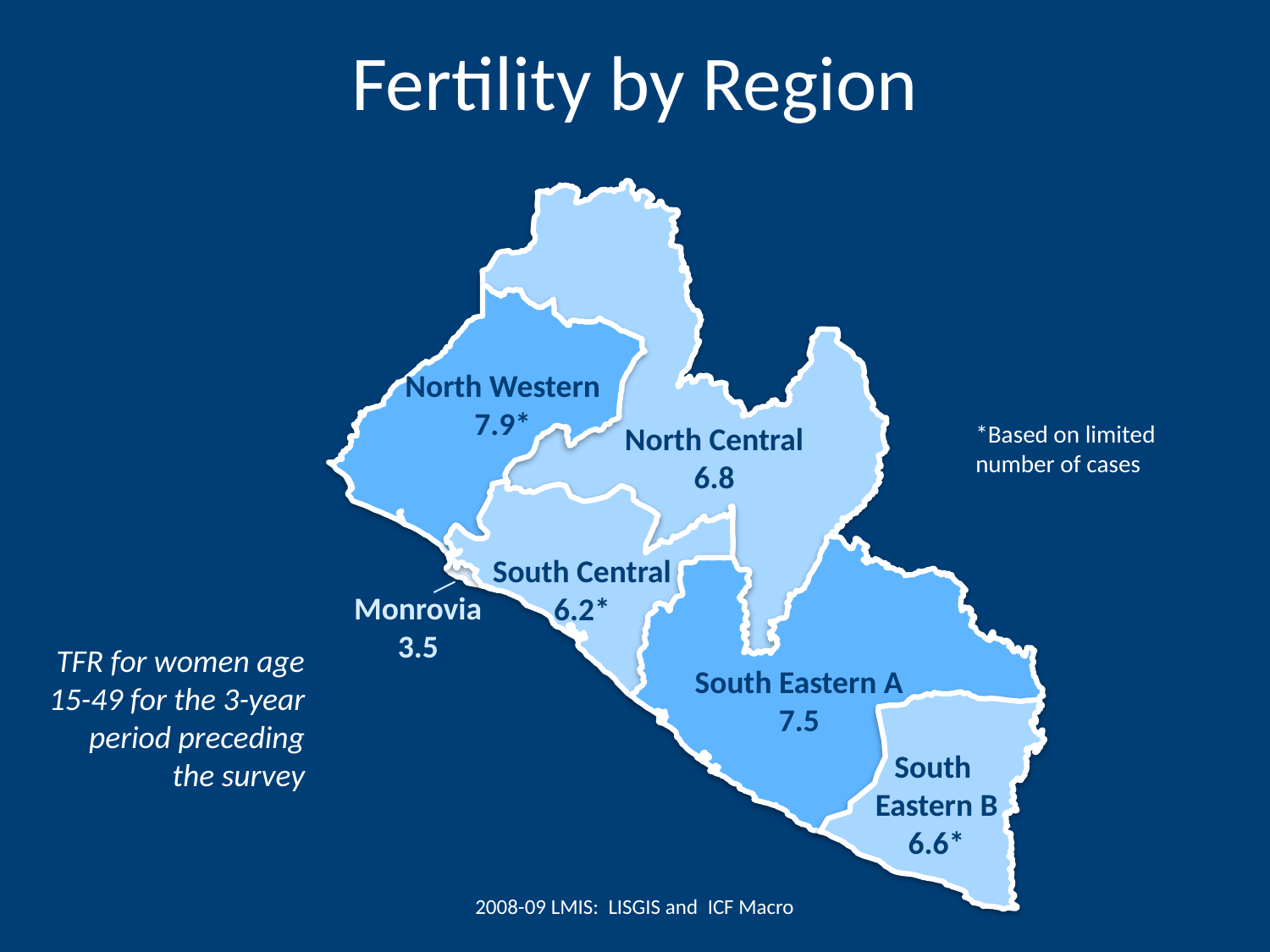

# Fertility by Region

North Western
7.9*
North Central
6.8
*Based on limited number of cases
South Central
6.2*
Monrovia
3.5
TFR for women age 15-49 for the 3-year period preceding the survey
South Eastern A
7.5
South
Eastern B
6.6*
2008-09 LMIS:  LISGIS and  ICF Macro